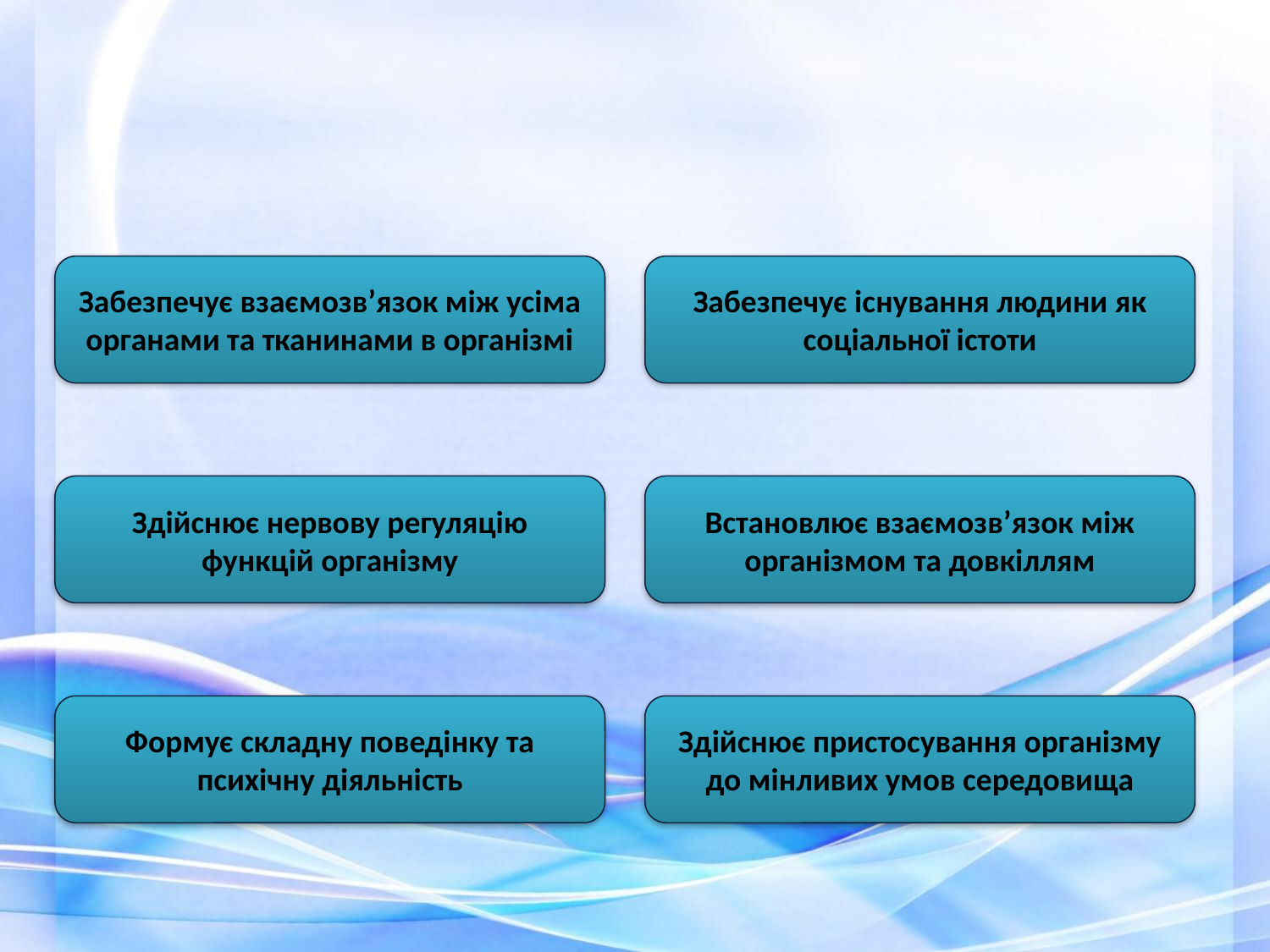

Значення нервової системи
Забезпечує взаємозв’язок між усіма органами та тканинами в організмі
Забезпечує існування людини як соціальної істоти
Здійснює нервову регуляцію функцій організму
Встановлює взаємозв’язок між організмом та довкіллям
Формує складну поведінку та психічну діяльність
Здійснює пристосування організму до мінливих умов середовища